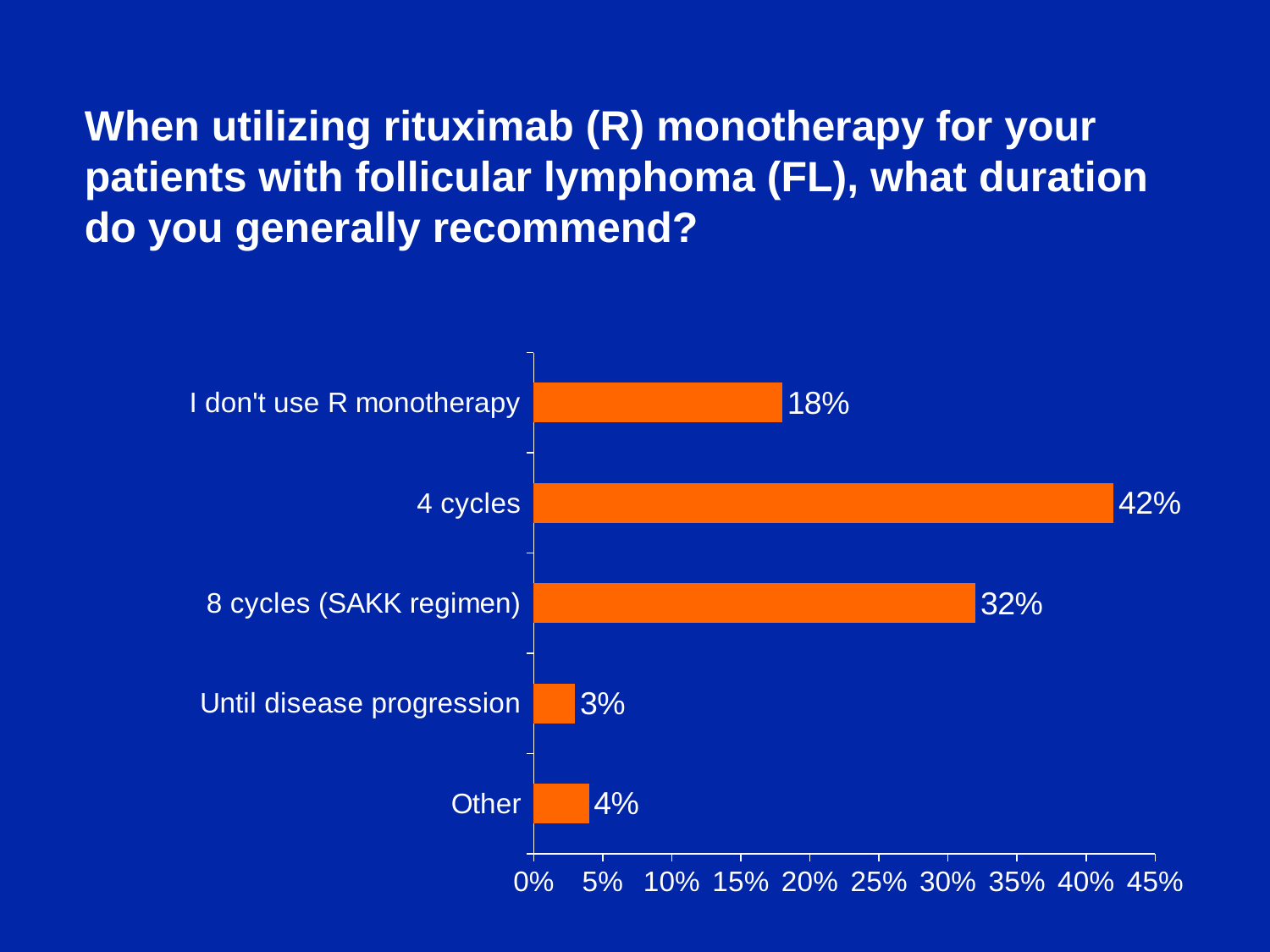

When utilizing rituximab (R) monotherapy for your patients with follicular lymphoma (FL), what duration do you generally recommend?

### Chart

| Category | Series 1 |
|---|---|
| Other | 0.04 |
| Until disease progression | 0.03 |
| 8 cycles (SAKK regimen) | 0.32 |
| 4 cycles | 0.42 |
| I don't use R monotherapy | 0.18 |